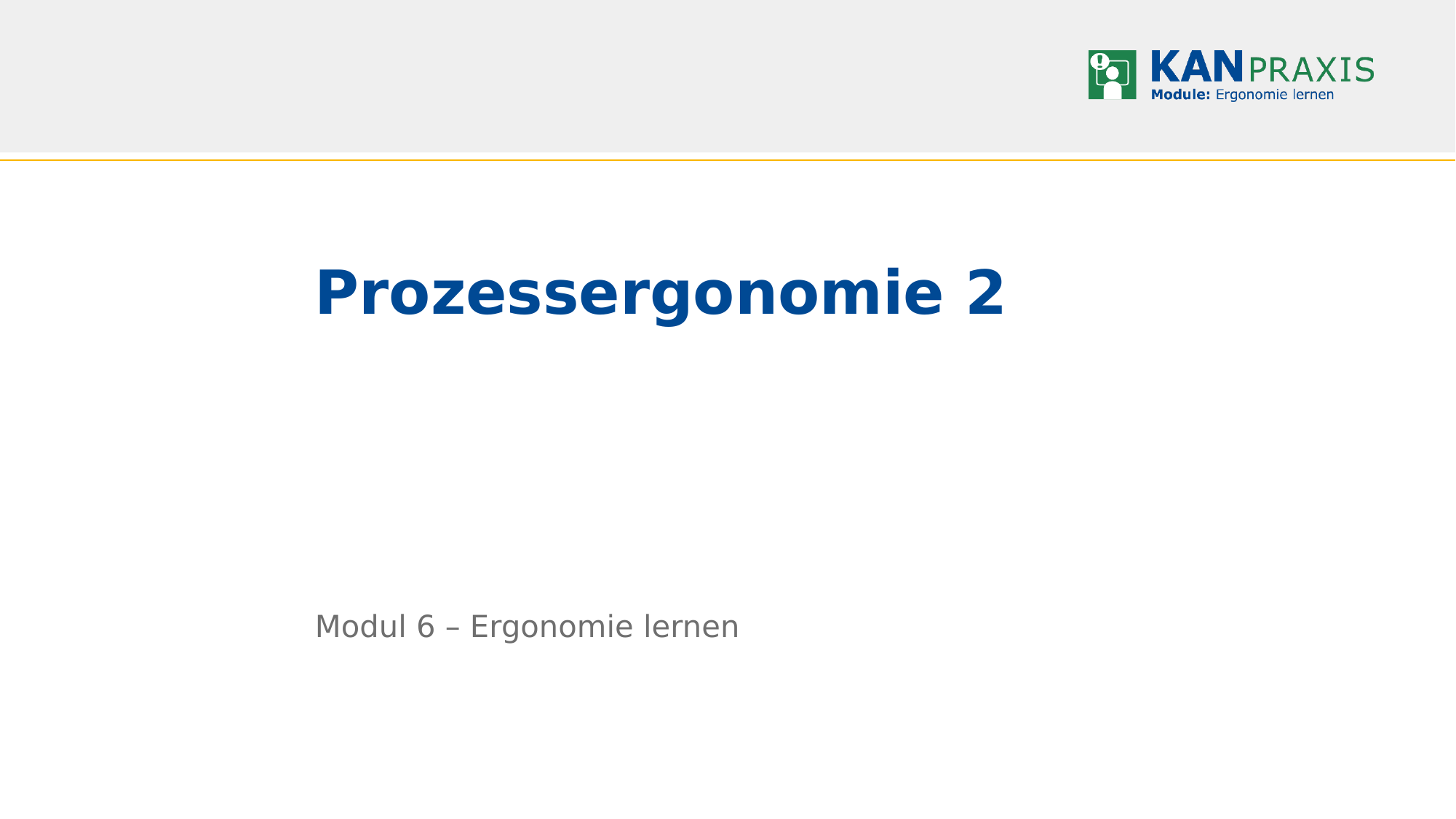

# Prozessergonomie 2
Modul 6 – Ergonomie lernen